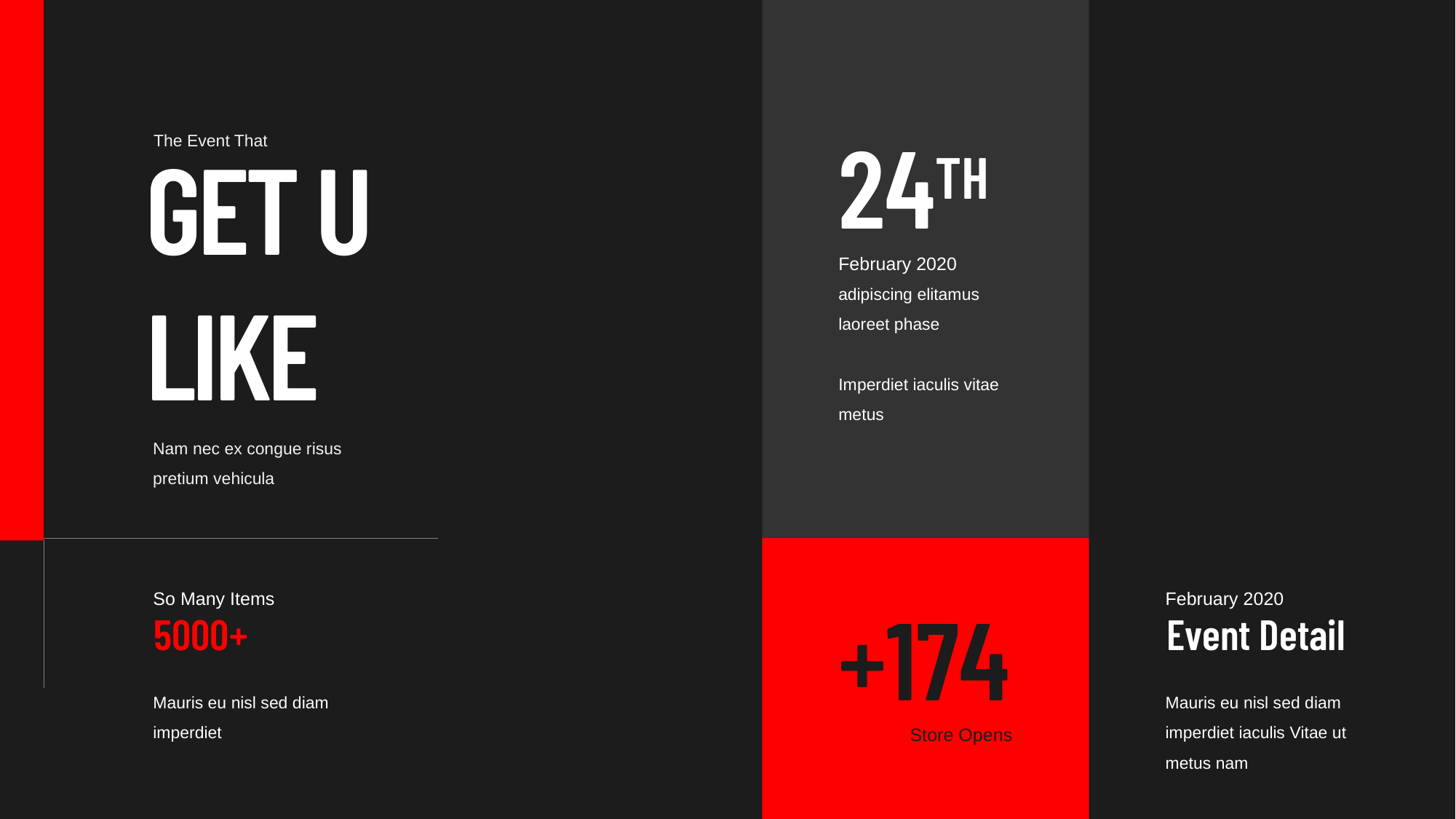

The Event That
24TH
February 2020
GET U
LIKE
adipiscing elitamus laoreet phase

Imperdiet iaculis vitae metus

Nam nec ex congue risus
pretium vehicula

So Many Items
February 2020
+174
5000+
Event Detail
Mauris eu nisl sed diam imperdiet
Mauris eu nisl sed diam imperdiet iaculis Vitae ut metus nam
Store Opens